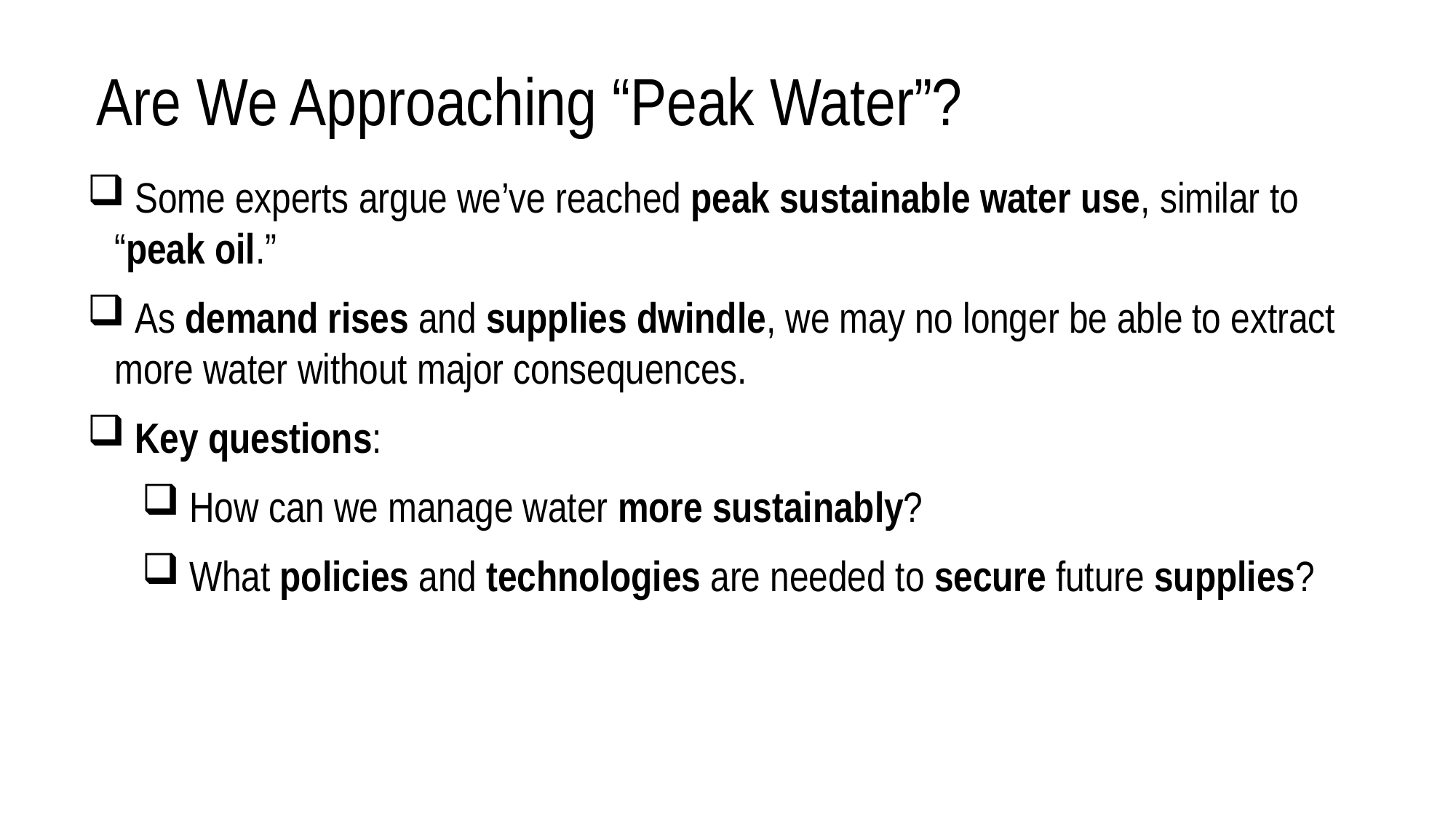

# Are We Approaching “Peak Water”?
 Some experts argue we’ve reached peak sustainable water use, similar to “peak oil.”
 As demand rises and supplies dwindle, we may no longer be able to extract more water without major consequences.
 Key questions:
 How can we manage water more sustainably?
 What policies and technologies are needed to secure future supplies?